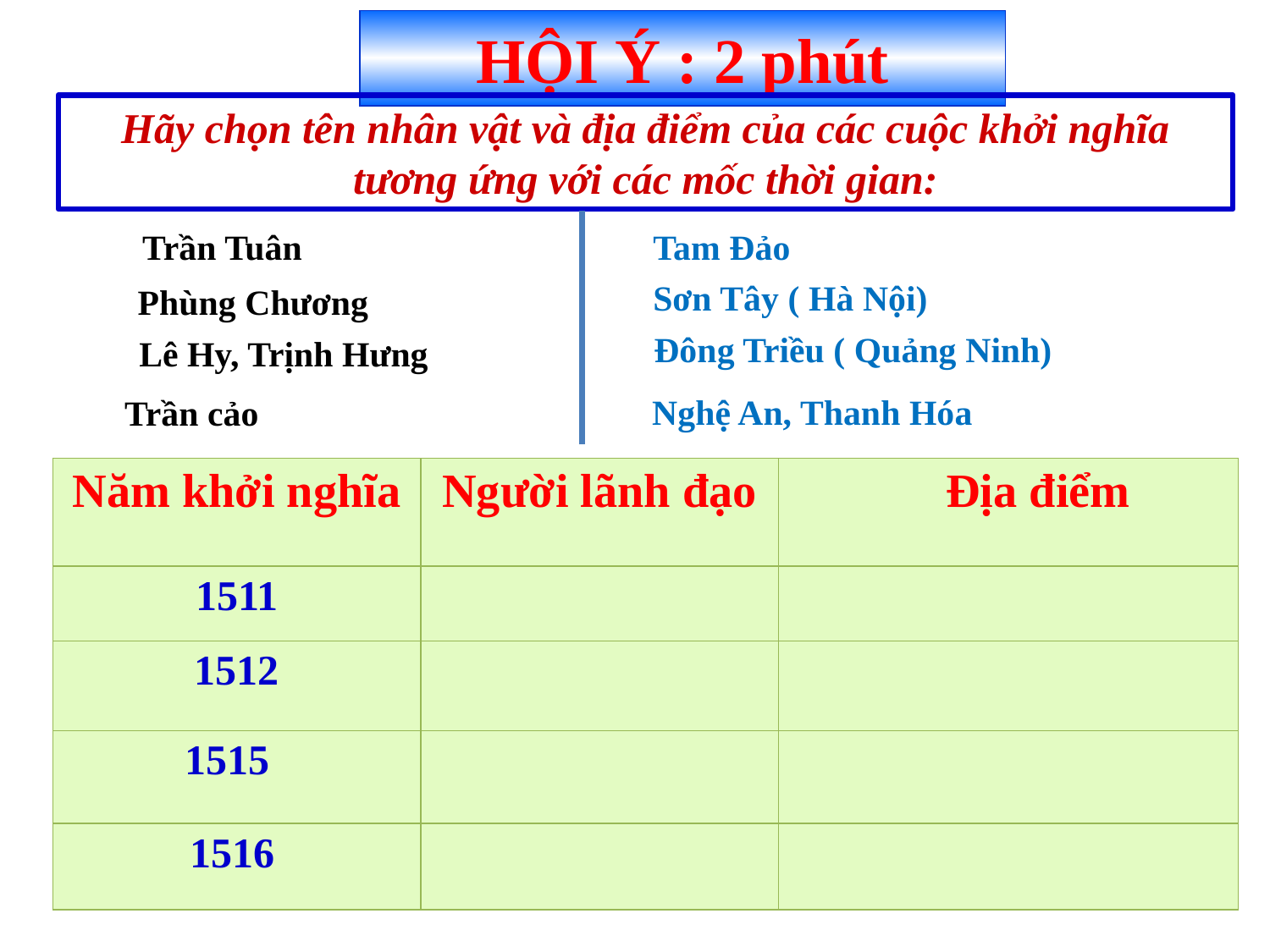

HỘI Ý : 2 phút
Hãy chọn tên nhân vật và địa điểm của các cuộc khởi nghĩa tương ứng với các mốc thời gian:
   Trần Tuân
   Tam Đảo
   Sơn Tây ( Hà Nội)
   Phùng Chương
   Đông Triều ( Quảng Ninh)
   Lê Hy, Trịnh Hưng
   Nghệ An, Thanh Hóa
 Trần cảo
| Năm khởi nghĩa | Người lãnh đạo | Địa điểm |
| --- | --- | --- |
| 1511 |  |  |
| 1512 |  |  |
| 1515 |  |  |
| 1516 |  |  |